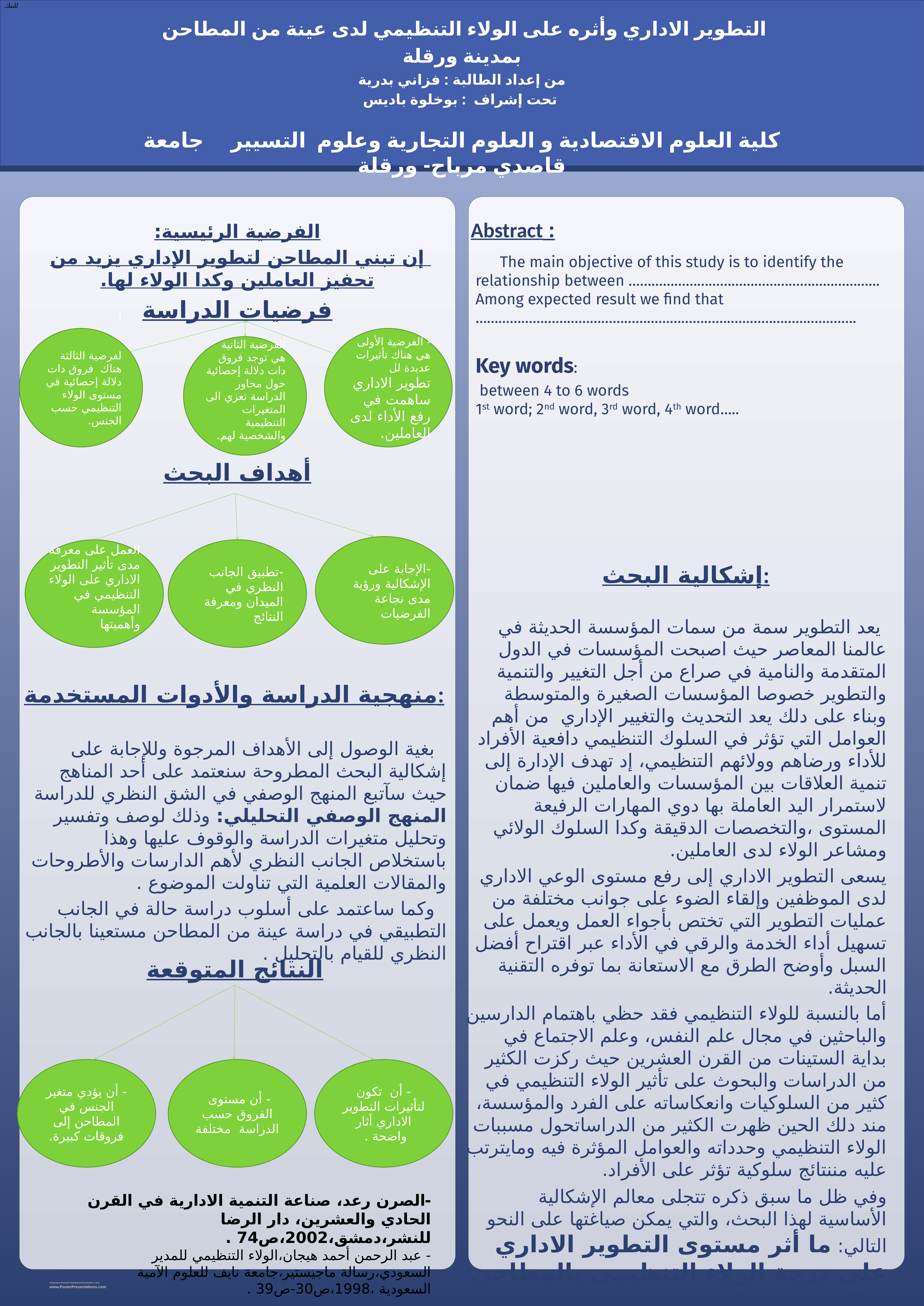

للبنك.

التطوير الاداري وأثره على الولاء التنظيمي لدى عينة من المطاحن
بمدينة ورقلة

من إعداد الطالبة : فزاني بدرية
 تحت إشراف  : بوخلوة باديس

كلية العلوم الاقتصادية و العلوم التجارية وعلوم  التسيير     جامعة قاصدي مرباح- ورقلة

Abstract :
الفرضية الرئيسية:
إن تبني المطاحن لتطوير الإداري يزيد من تحفيز العاملين وكدا الولاء لها.
فرضيات الدراسة

      The main objective of this study is to identify the relationship between ………………………………………………………... Among expected result we find that ……………………………………………………………………………………….

Key words:
 between 4 to 6 words
1st word; 2nd word, 3rd word, 4th word…..
ا

لفرضية الثالثة هناك  فروق دات دلالة إحصائية في مستوى الولاء التنظيمي حسب الجنس.

- الفرضية الأولى هي هناك تأثيرات عديدة لل
تطوير الاداري ساهمت في رفع الأداء لدى العاملين.
الفرضية الثانية هي توجد فروق دات دلالة إحصائية حول محاور الدراسة تعزي الى المتغيرات التنظيمية والشخصية لهم.

أهداف البحث

-الإجابة على الإشكالية ورؤية مدى نجاعة الفرضيات
العمل على معرفة مدى تأثير التطوير الاداري على الولاء التنظيمي في المؤسسة وأهميتها

-تطبيق الجانب النظري في الميدان ومعرفة النتائج
إشكالية البحث:

 يعد التطوير سمة من سمات المؤسسة الحديثة في عالمنا المعاصر حيث اصبحت المؤسسات في الدول المتقدمة والنامية في صراع من أجل التغيير والتنمية والتطوير خصوصا المؤسسات الصغيرة والمتوسطة وبناء على دلك يعد التحديث والتغيير الإداري  من أهم العوامل التي تؤثر في السلوك التنظيمي دافعية الأفراد للأداء ورضاهم وولائهم التنظيمي، إد تهدف الإدارة إلى تنمية العلاقات بين المؤسسات والعاملين فيها ضمان لاستمرار اليد العاملة بها دوي المهارات الرفيعة المستوى ،والتخصصات الدقيقة وكدا السلوك الولائي ومشاعر الولاء لدى العاملين.
يسعى التطوير الاداري إلى رفع مستوى الوعي الاداري لدى الموظفين وإلقاء الضوء على جوانب مختلفة من عمليات التطوير التي تختص بأجواء العمل ويعمل على تسهيل أداء الخدمة والرقي في الأداء عبر اقتراح أفضل السبل وأوضح الطرق مع الاستعانة بما توفره التقنية الحديثة.
أما بالنسبة للولاء التنظيمي فقد حظي باهتمام الدارسين والباحثين في مجال علم النفس، وعلم الاجتماع في بداية الستينات من القرن العشرين حيث ركزت الكثير من الدراسات والبحوث على تأثير الولاء التنظيمي في كثير من السلوكيات وانعكاساته على الفرد والمؤسسة، مند دلك الحين ظهرت الكثير من الدراساتحول مسببات الولاء التنظيمي وحدداته والعوامل المؤثرة فيه ومايترتب عليه مننتائج سلوكية تؤثر على الأفراد.
وفي ظل ما سبق ذكره تتجلى معالم الإشكالية الأساسية لهذا البحث، والتي يمكن صياغتها على النحو التالي: ما أثر مستوى التطوير الاداري على درجة الولاء التنظيمي بالمطاحن بولاية ورقلة؟
وتتفرع الإشكالية إلى مجموعة من التساؤلات الفرعية.
ما هو تأثير التطوير الإداري على أداء العاملين؟
هل توجد فروق دات دلالة إحصائية حول محاور الدراسة تعزي الى المتغيرات التنظيمية والشخصية لهم؟
 هل توجد فروق دات دلالة إحصائية في مستوى الولاء التنظيمي لدى المطاحن حسب الجنس؟

منهجية الدراسة والأدوات المستخدمة:

  بغية الوصول إلى الأهداف المرجوة وللإجابة على إشكالية البحث المطروحة سنعتمد على أحد المناهج حيث سآتبع المنهج الوصفي في الشق النظري للدراسة المنهج الوصفي التحليلي: وذلك لوصف وتفسير وتحليل متغيرات الدراسة والوقوف عليها وهذا باستخلاص الجانب النظري لأهم الدارسات والأطروحات والمقالات العلمية التي تناولت الموضوع .
  وكما ساعتمد على أسلوب دراسة حالة في الجانب التطبيقي في دراسة عينة من المطاحن مستعينا بالجانب النظري للقيام بالتحليل .

النتائج المتوقعة
- أن يؤدي متغير الجنس في المطاحن إلى فروقات كبيرة.
- أن مستوى  الفروق حسب الدراسة  مختلفة
- أن  تكون لتأثيرات التطوير الاداري أثار واضحة .
-الصرن رعد، صناعة التنمية الادارية في القرن الحادي والعشرين، دار الرضا للنشر،دمشق،2002،ص74 .
- عبد الرحمن أحمد هيجان،الولاء التنظيمي للمدير السعودي،رسالة ماجيستير،جامعة نايف للعلوم الآمية السعودية ،1998،ص30-ص39 .